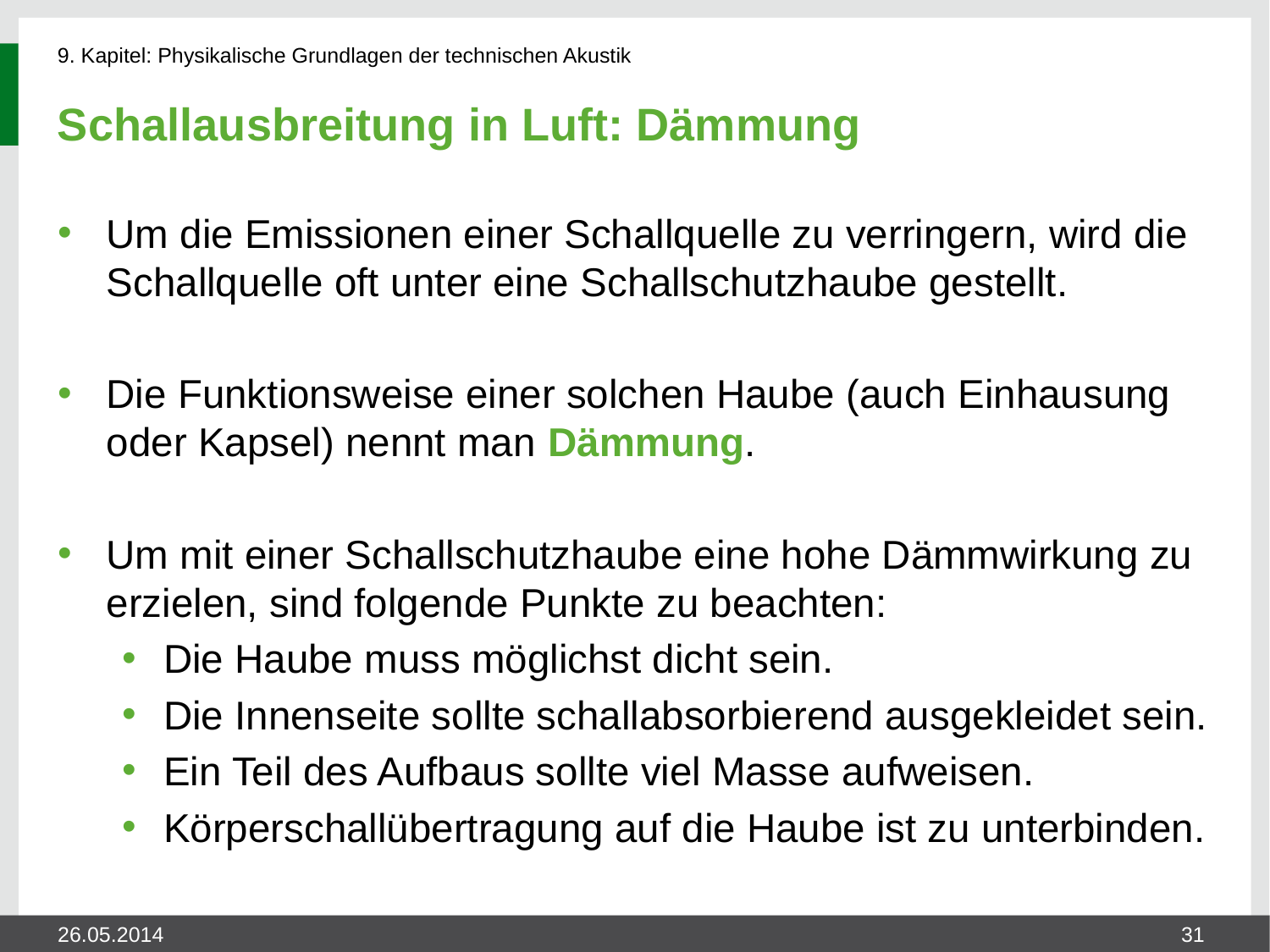

# Schallausbreitung in Luft: Dämmung
Um die Emissionen einer Schallquelle zu verringern, wird die Schallquelle oft unter eine Schallschutzhaube gestellt.

Die Funktionsweise einer solchen Haube (auch Einhausung oder Kapsel) nennt man Dämmung.

Um mit einer Schallschutzhaube eine hohe Dämmwirkung zu erzielen, sind folgende Punkte zu beachten:
Die Haube muss möglichst dicht sein.
Die Innenseite sollte schallabsorbierend ausgekleidet sein.
Ein Teil des Aufbaus sollte viel Masse aufweisen.
Körperschallübertragung auf die Haube ist zu unterbinden.
26.05.2014
31